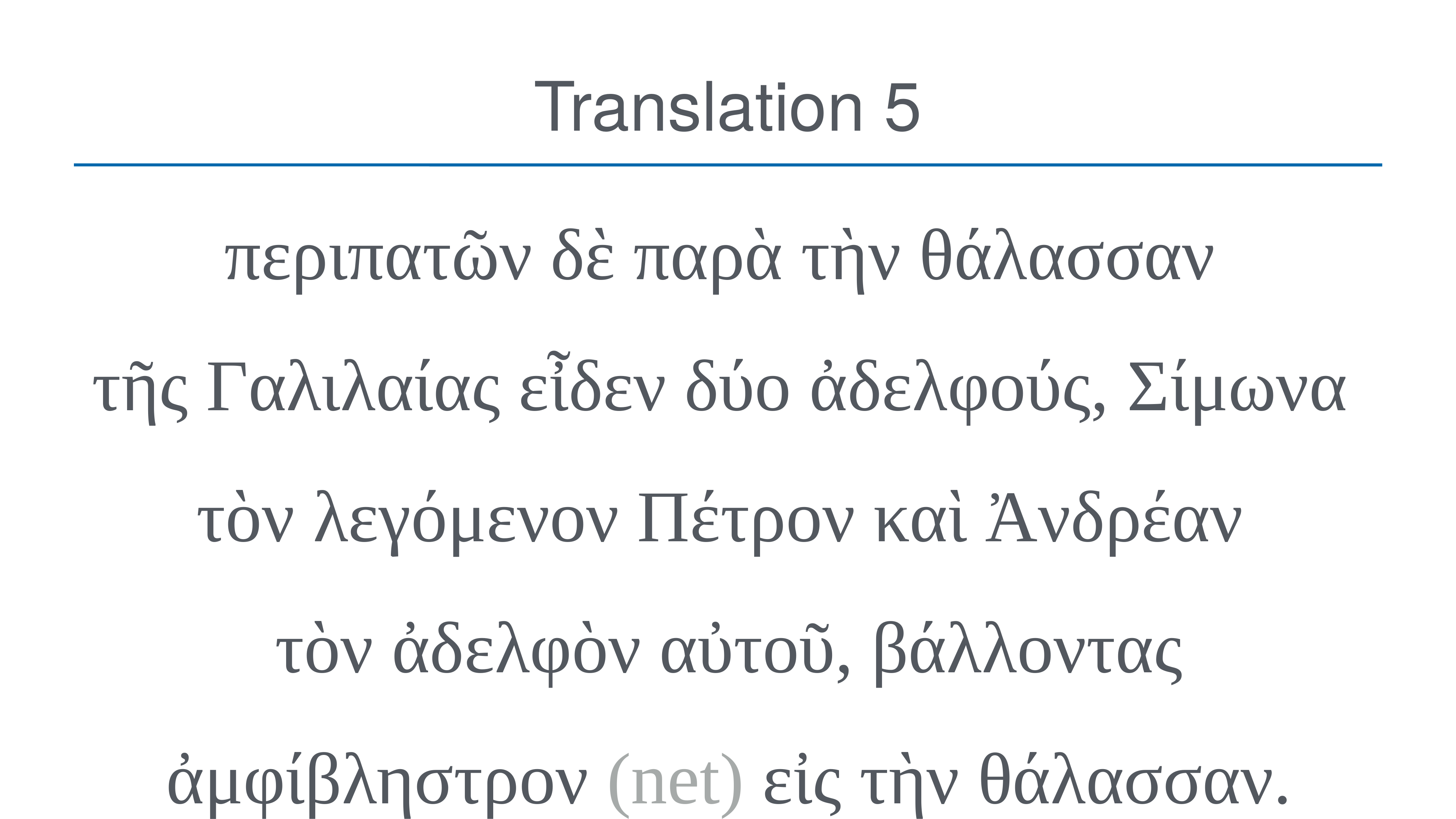

# Translation 5
περιπατῶν δὲ παρὰ τὴν θάλασσαν
τῆς Γαλιλαίας εἶδεν δύο ἀδελφούς, Σίμωνα
τὸν λεγόμενον Πέτρον καὶ Ἀνδρέαν
τὸν ἀδελφὸν αὐτοῦ, βάλλοντας ἀμφίβληστρον (net) εἰς τὴν θάλασσαν.